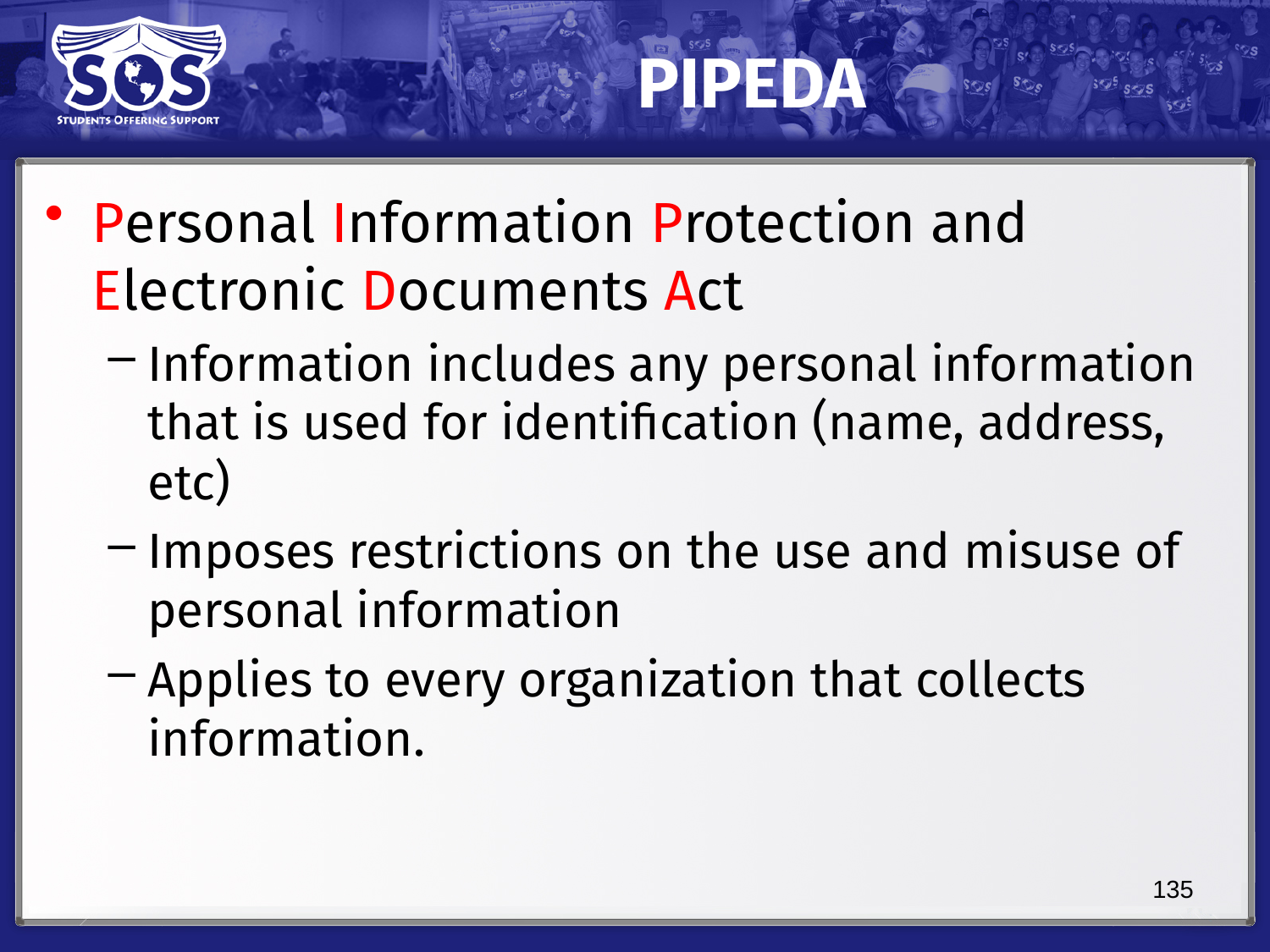

# PIPEDA
Personal Information Protection and Electronic Documents Act
Information includes any personal information that is used for identification (name, address, etc)
Imposes restrictions on the use and misuse of personal information
Applies to every organization that collects information.

135